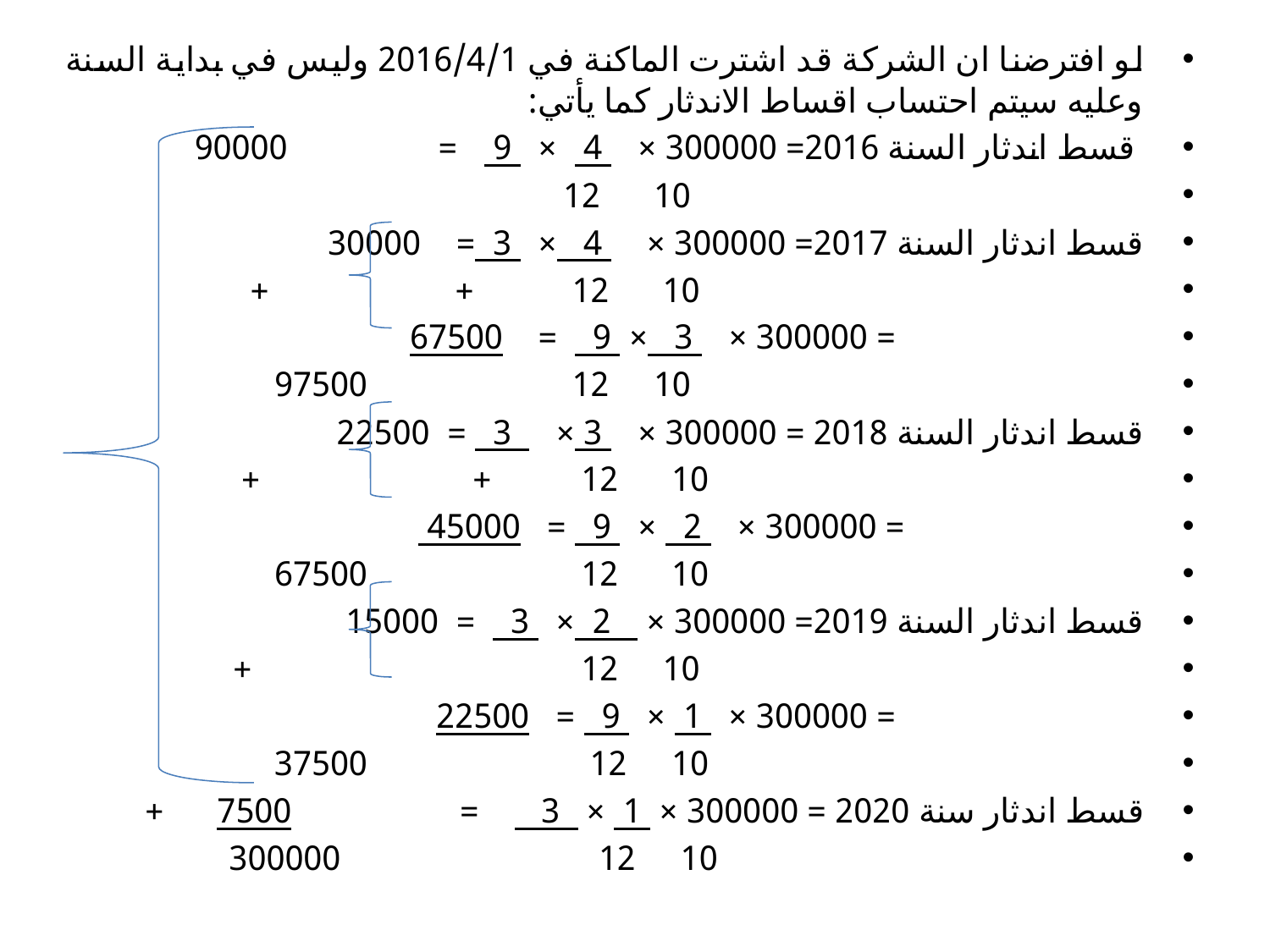

لو افترضنا ان الشركة قد اشترت الماكنة في 2016/4/1 وليس في بداية السنة وعليه سيتم احتساب اقساط الاندثار كما يأتي:
 قسط اندثار السنة 2016= 300000 ×    4   ×   9    =                 90000
                                                   10      12
قسط اندثار السنة 2017= 300000 ×     4   ×   3  =    30000
                                                  10      12           +                     +
                            = 300000 ×    3   ×  9    =    67500
                                                   10     12                       97500
قسط اندثار السنة 2018 = 300000 ×    3 ×     3   =  22500
                                                 10      12          +                        +
                           = 300000 ×    2   ×   9   =   45000
                                                 10      12                        67500
قسط اندثار السنة 2019= 300000 ×    2  ×   3    =  15000
                                                  10     12                                     +
                            = 300000 ×   1  ×   9   =   22500
                                                 10     12                         37500
قسط اندثار سنة 2020 = 300000 ×  1  ×   3       =                   7500      +
                                                10     12                             300000